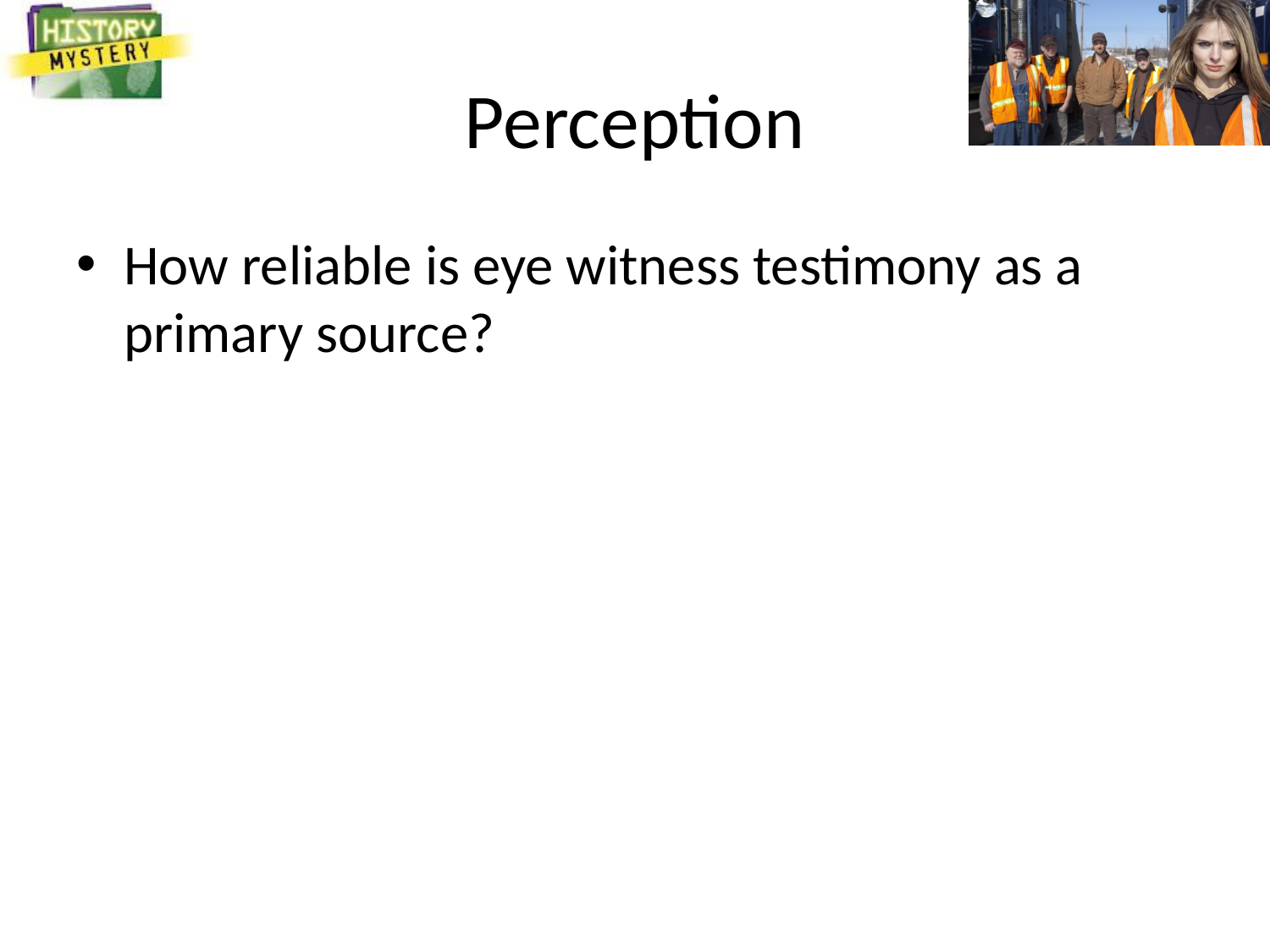

# Perception
How reliable is eye witness testimony as a primary source?